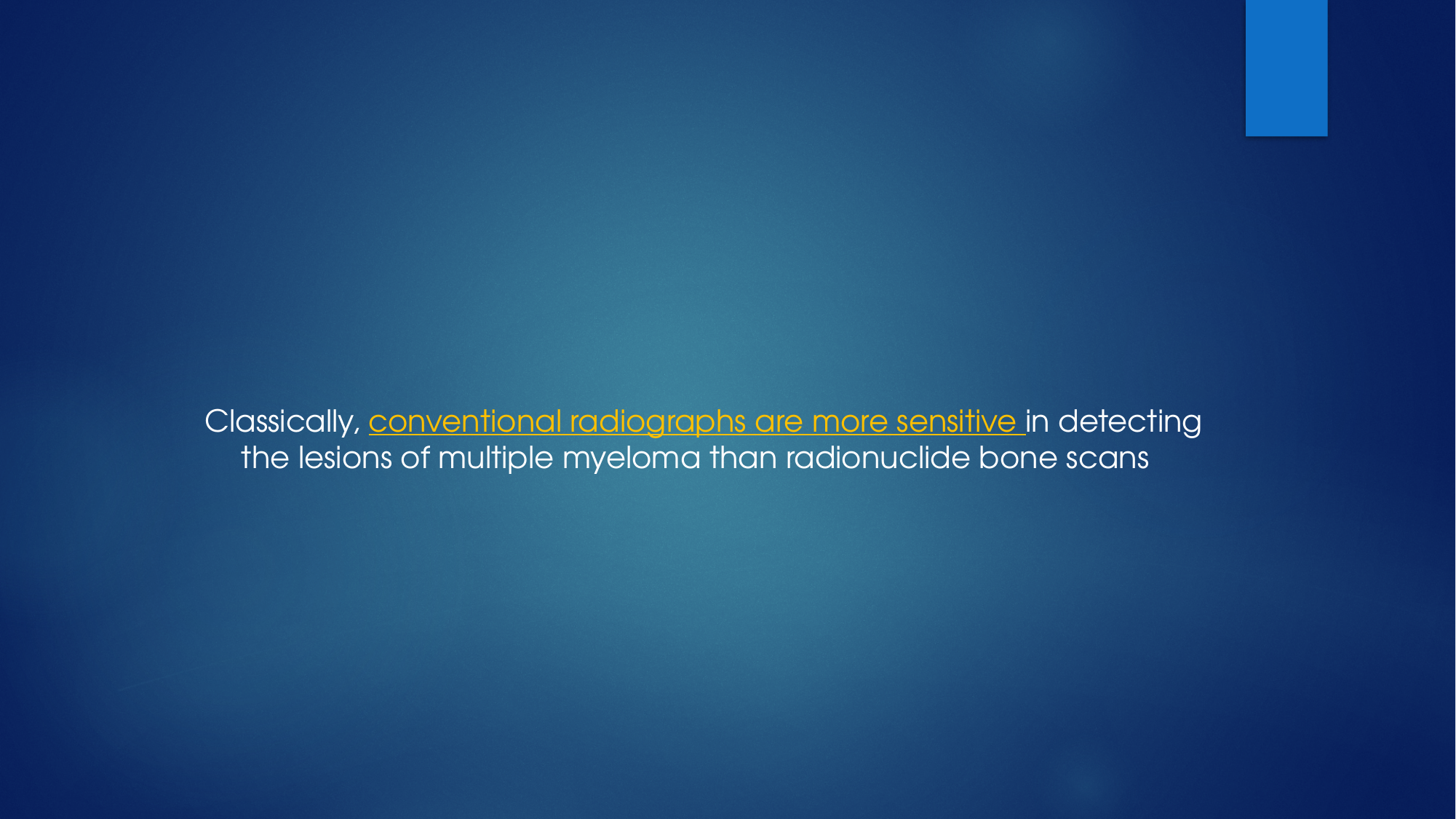

Classically, conventional radiographs are more sensitive in detecting the lesions of multiple myeloma than radionuclide bone scans